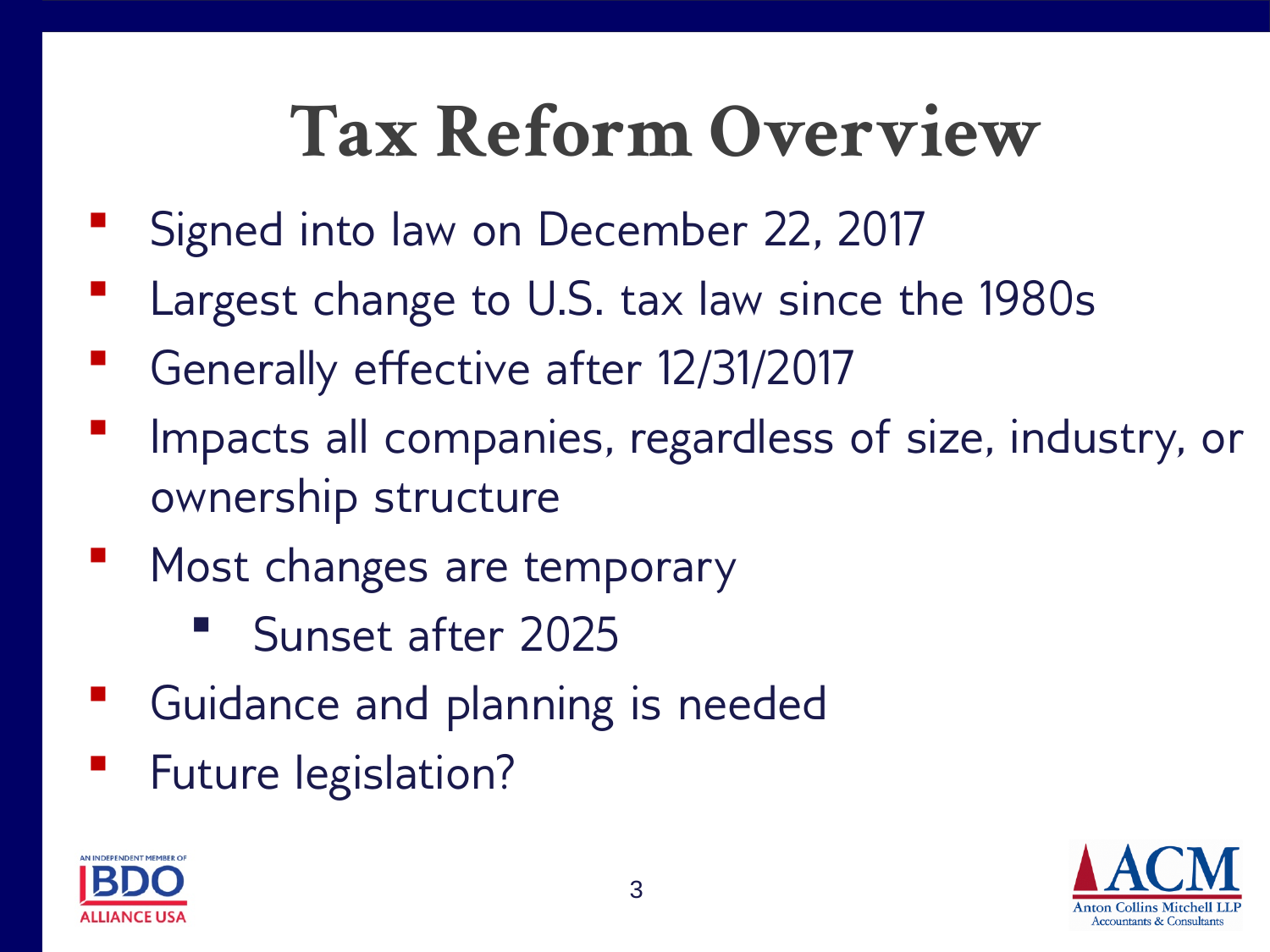

# Tax Reform Overview
Signed into law on December 22, 2017
Largest change to U.S. tax law since the 1980s
Generally effective after 12/31/2017
Impacts all companies, regardless of size, industry, or ownership structure
Most changes are temporary
Sunset after 2025
Guidance and planning is needed
Future legislation?
3